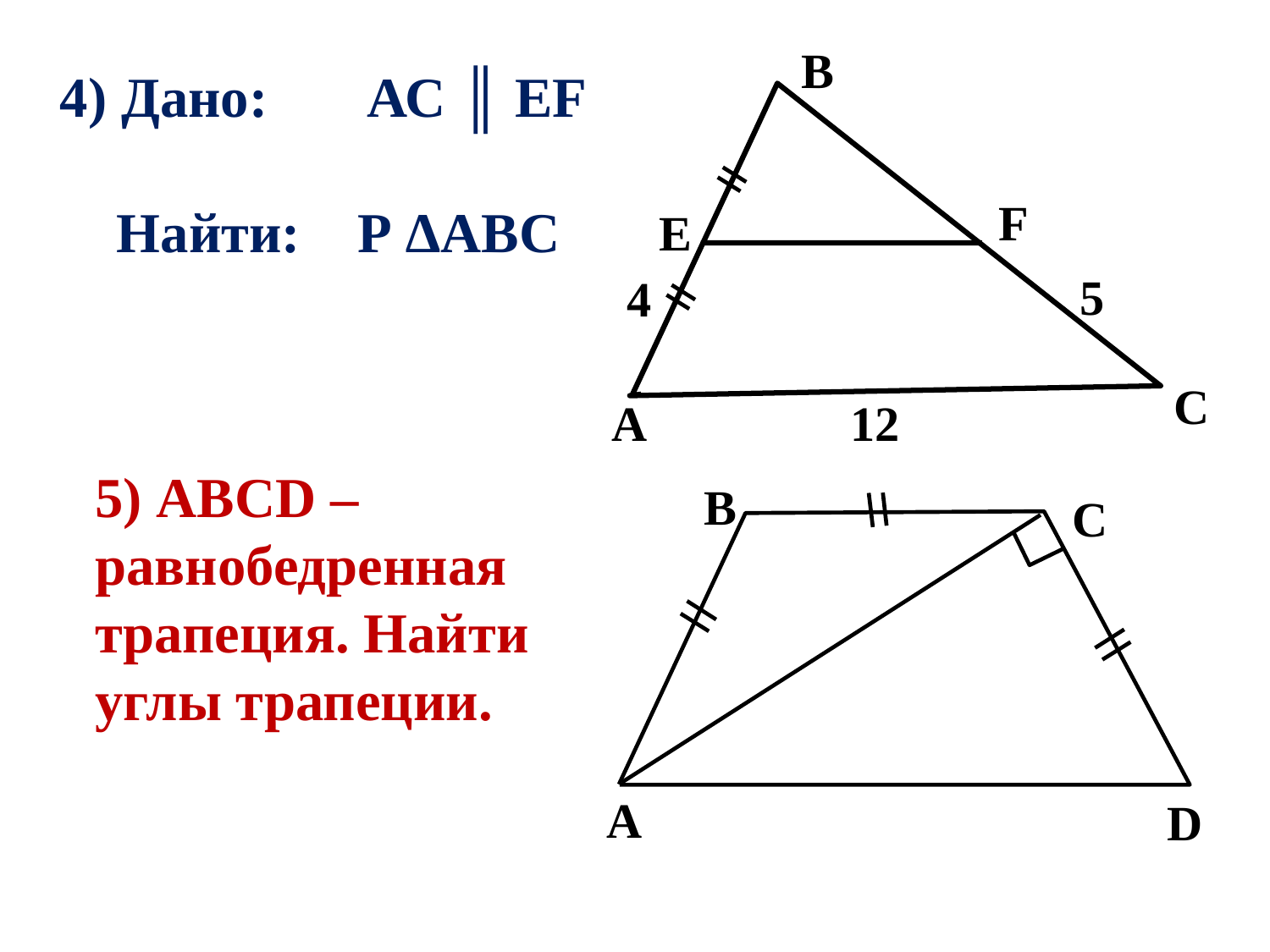

B

F
E

5
4
C
A

12
4) Дано:       АС ║ EF
    Найти:    P ∆АВС
5) АВСD – равнобедренная трапеция. Найти углы трапеции.
В
С

A
D